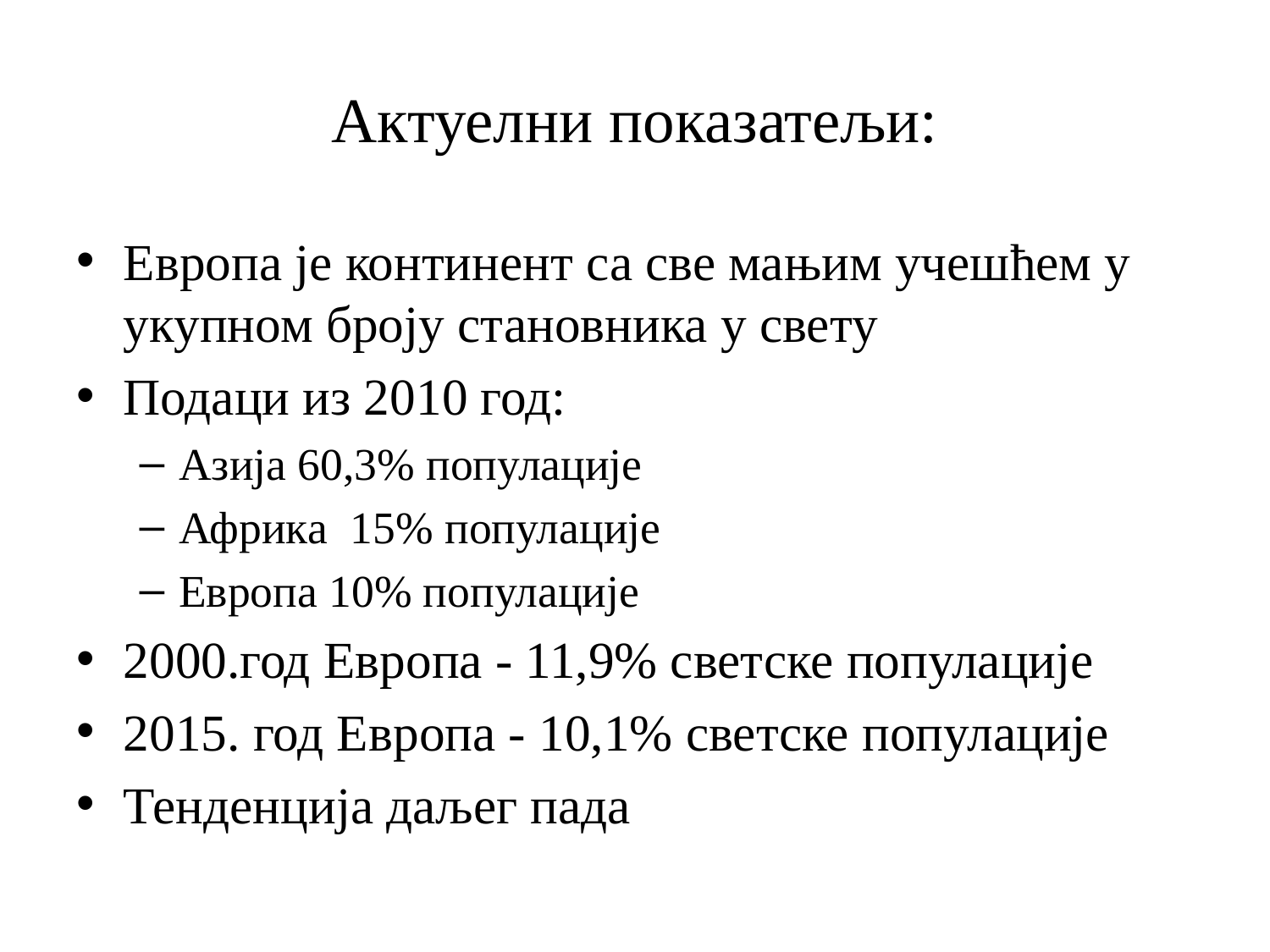

# Актуелни показатељи:
Европа је континент са све мањим учешћем у укупном броју становника у свету
Подаци из 2010 год:
Азија 60,3% популације
Африка  15% популације
Европа 10% популације
2000.год Европа - 11,9% светске популације
2015. год Европа - 10,1% светске популације
Тенденција даљег пада